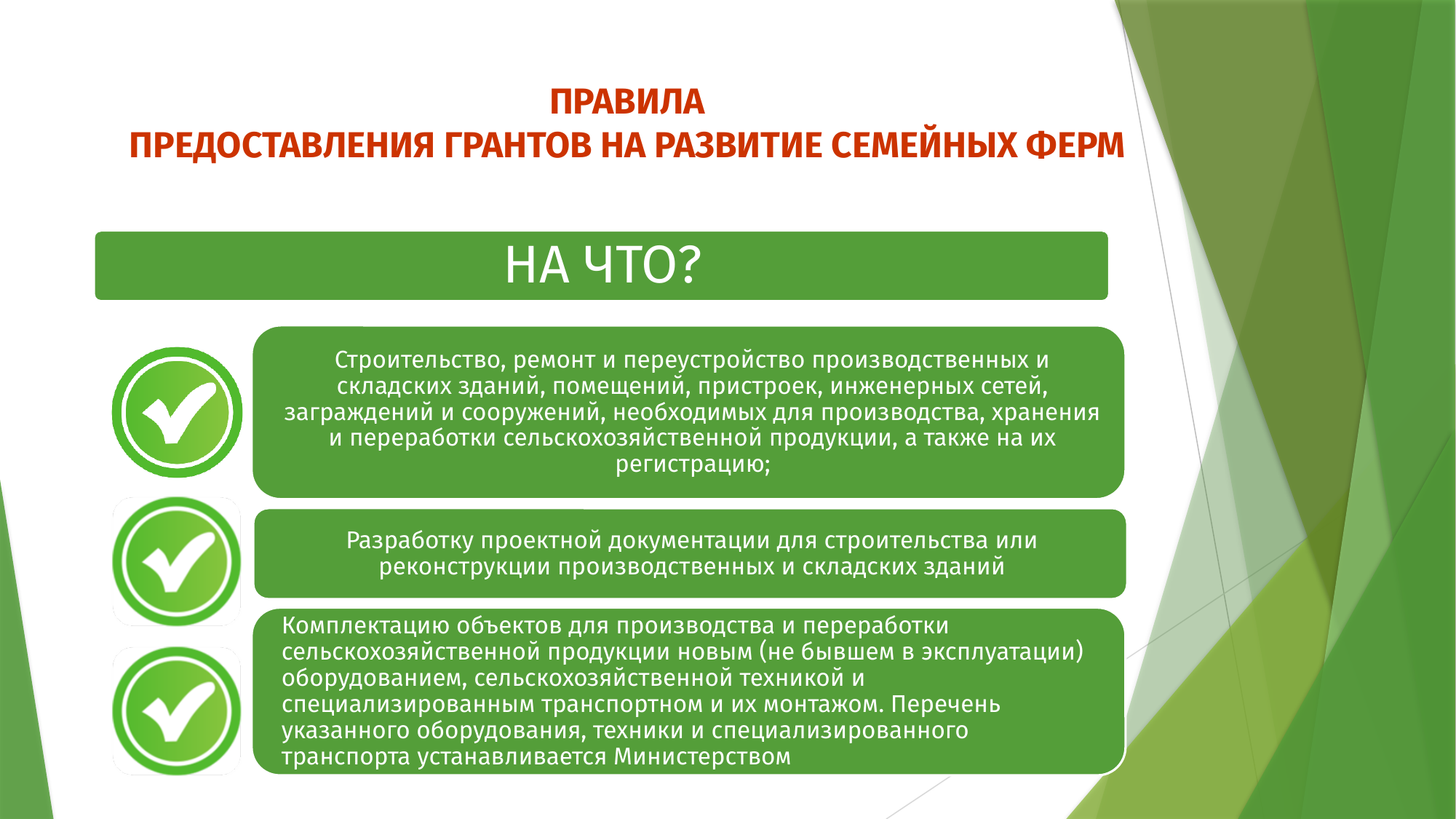

# ПРАВИЛА ПРЕДОСТАВЛЕНИЯ ГРАНТОВ НА РАЗВИТИЕ СЕМЕЙНЫХ ФЕРМ
НА ЧТО?
Строительство, ремонт и переустройство производственных и складских зданий, помещений, пристроек, инженерных сетей, заграждений и сооружений, необходимых для производства, хранения и переработки сельскохозяйственной продукции, а также на их регистрацию;
Разработку проектной документации для строительства или реконструкции производственных и складских зданий
Комплектацию объектов для производства и переработки сельскохозяйственной продукции новым (не бывшем в эксплуатации) оборудованием, сельскохозяйственной техникой и специализированным транспортном и их монтажом. Перечень указанного оборудования, техники и специализированного транспорта устанавливается Министерством